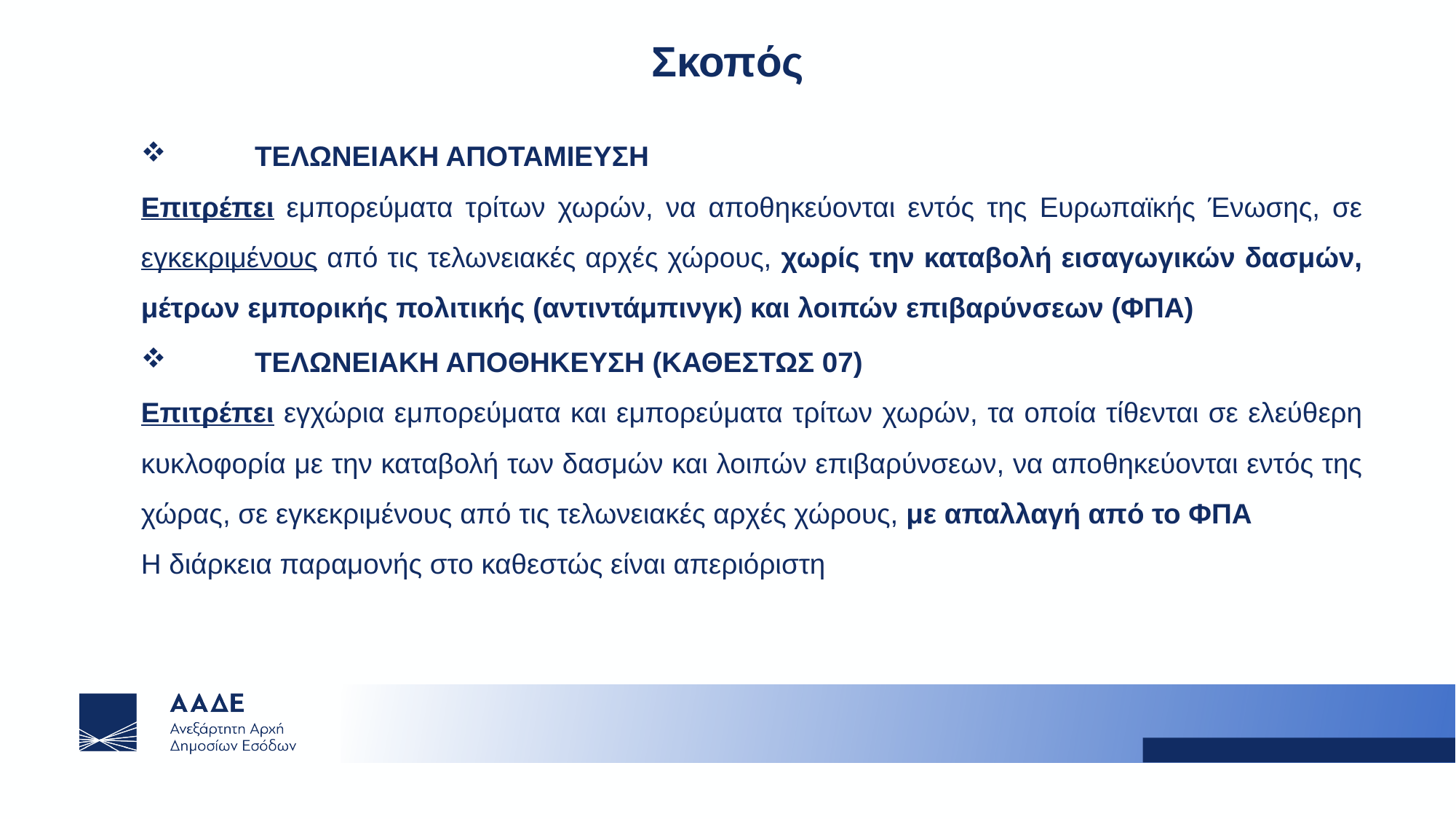

# Σκοπός
ΤΕΛΩΝΕΙΑΚΗ ΑΠΟΤΑΜΙΕΥΣΗ
Επιτρέπει εμπορεύματα τρίτων χωρών, να αποθηκεύονται εντός της Ευρωπαϊκής Ένωσης, σε εγκεκριμένους από τις τελωνειακές αρχές χώρους, χωρίς την καταβολή εισαγωγικών δασμών, μέτρων εμπορικής πολιτικής (αντιντάμπινγκ) και λοιπών επιβαρύνσεων (ΦΠΑ)
ΤΕΛΩΝΕΙΑΚΗ ΑΠΟΘΗΚΕΥΣΗ (ΚΑΘΕΣΤΩΣ 07)
Επιτρέπει εγχώρια εμπορεύματα και εμπορεύματα τρίτων χωρών, τα οποία τίθενται σε ελεύθερη κυκλοφορία με την καταβολή των δασμών και λοιπών επιβαρύνσεων, να αποθηκεύονται εντός της χώρας, σε εγκεκριμένους από τις τελωνειακές αρχές χώρους, με απαλλαγή από το ΦΠΑ
Η διάρκεια παραμονής στο καθεστώς είναι απεριόριστη